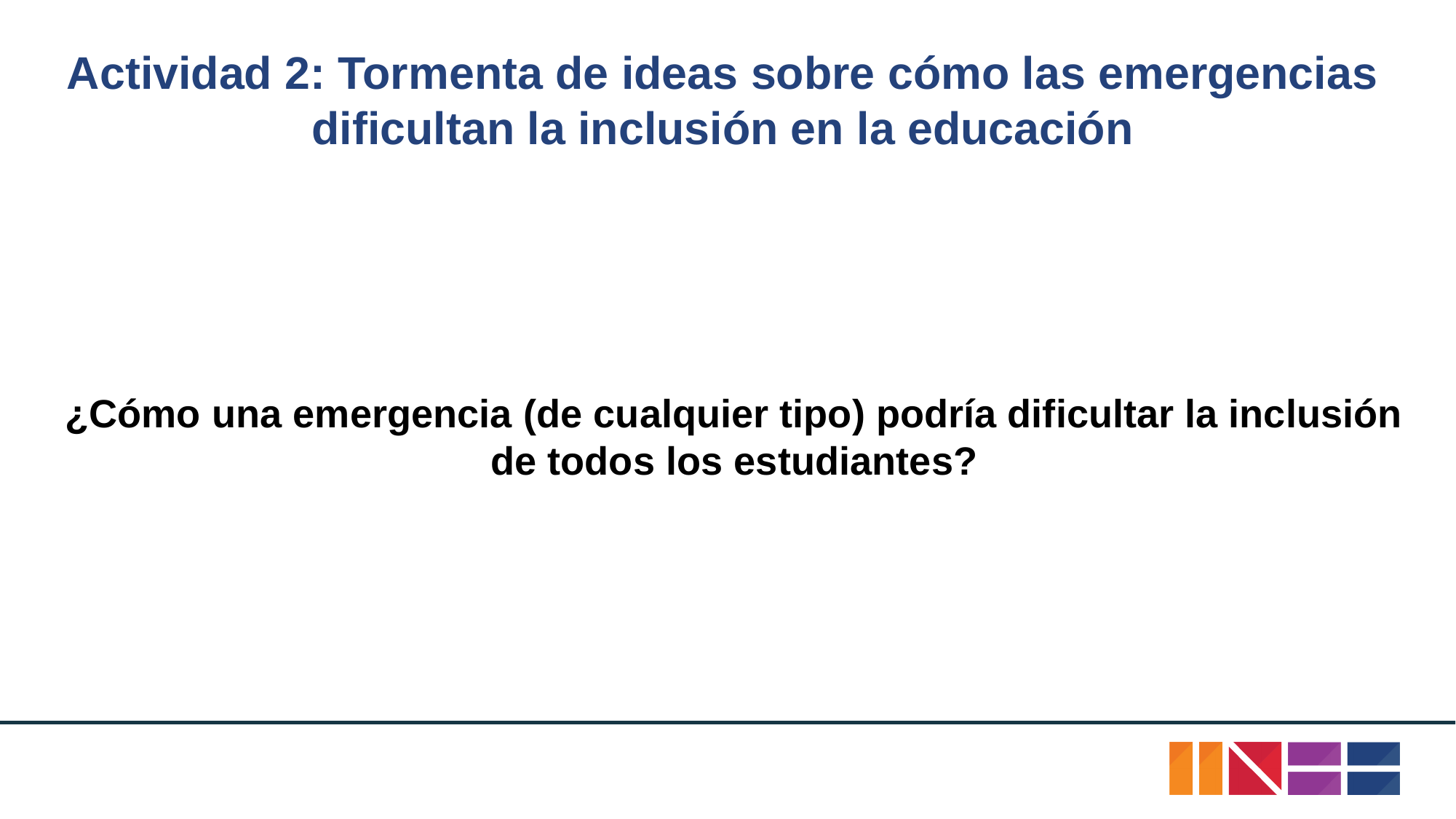

# Actividad 2: Tormenta de ideas sobre cómo las emergencias dificultan la inclusión en la educación

¿Cómo una emergencia (de cualquier tipo) podría dificultar la inclusión de todos los estudiantes?